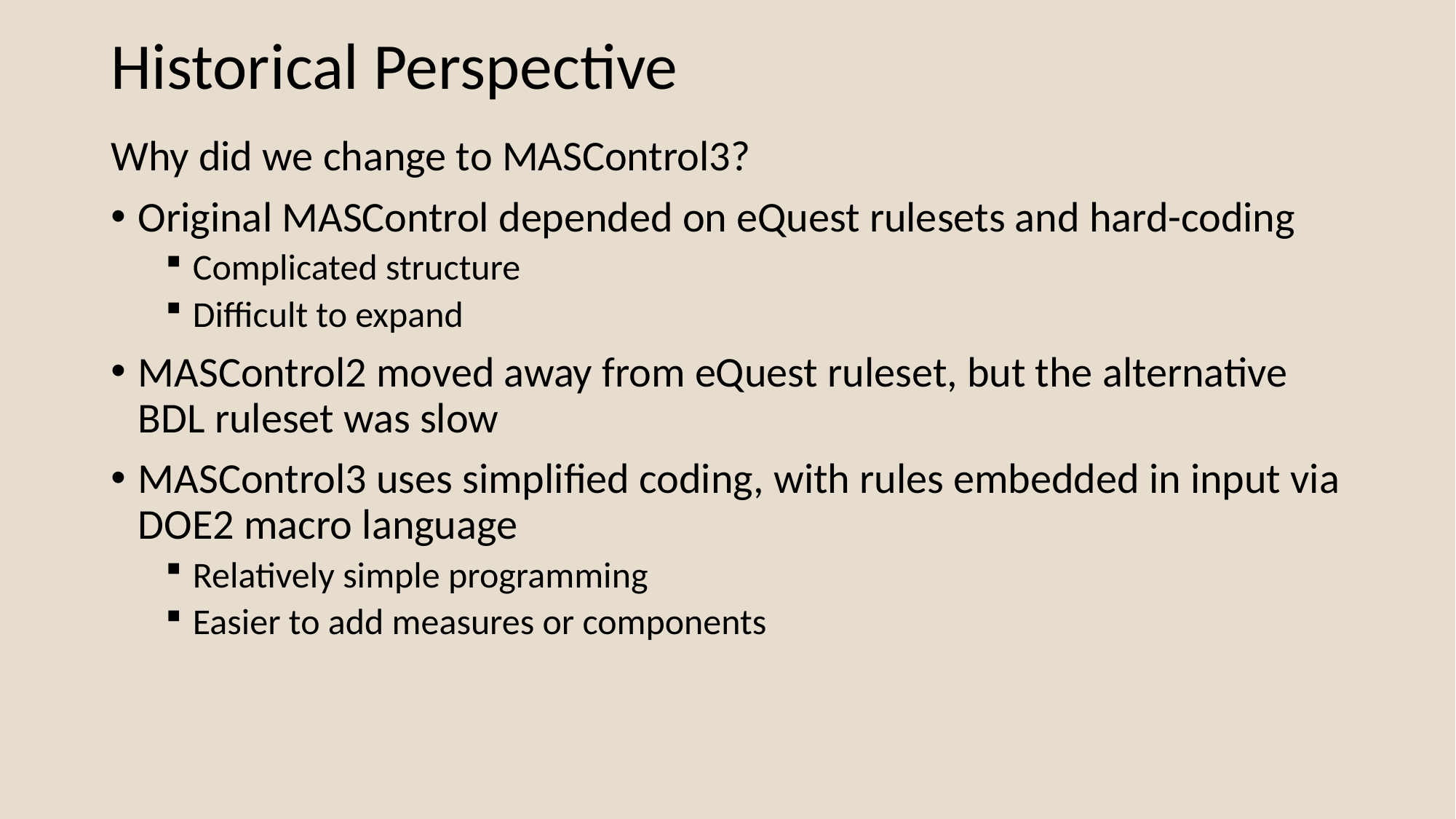

# Historical Perspective
Why did we change to MASControl3?
Original MASControl depended on eQuest rulesets and hard-coding
Complicated structure
Difficult to expand
MASControl2 moved away from eQuest ruleset, but the alternative BDL ruleset was slow
MASControl3 uses simplified coding, with rules embedded in input via DOE2 macro language
Relatively simple programming
Easier to add measures or components